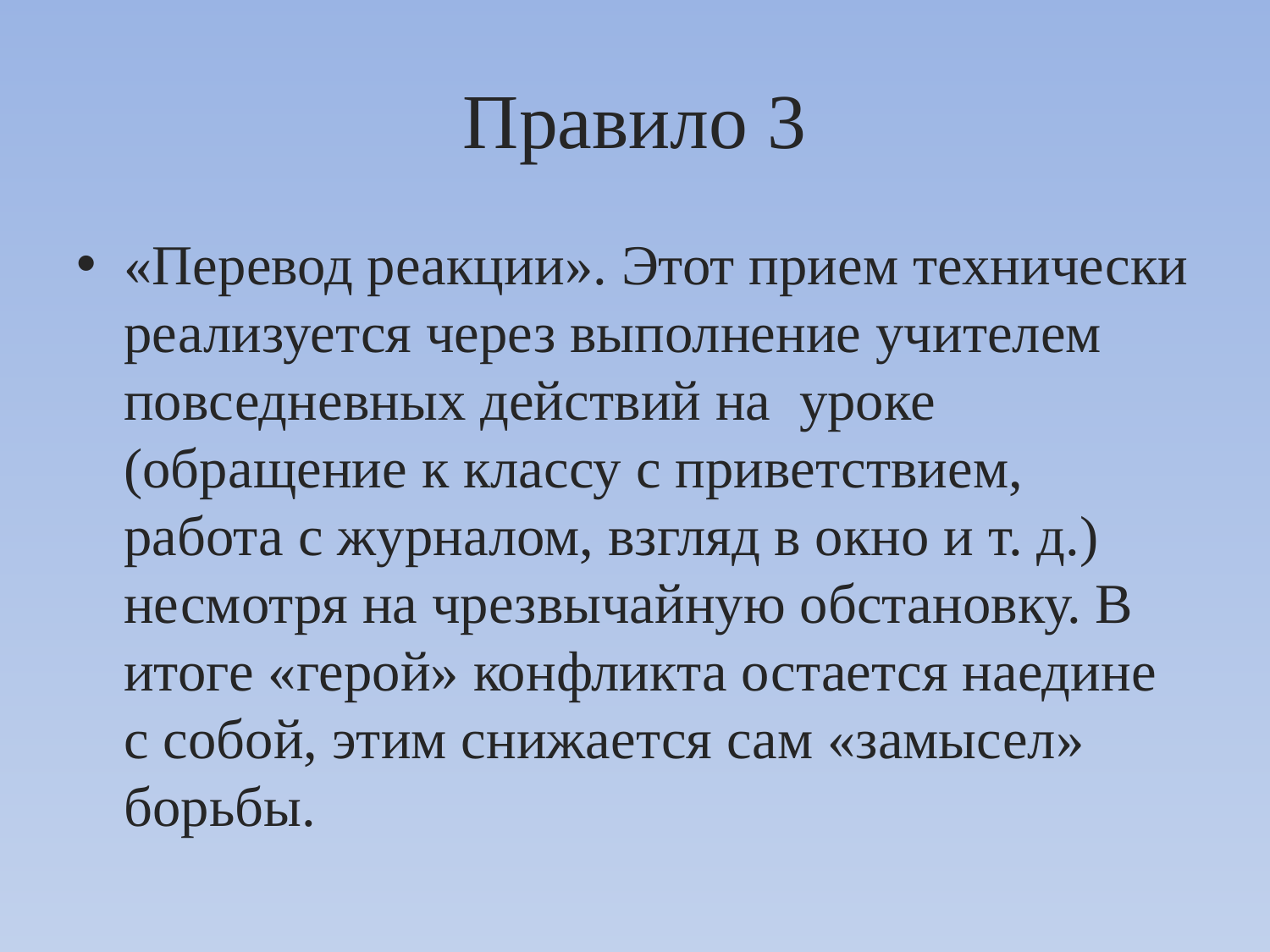

# Правило 3
«Перевод реакции». Этот прием технически реализуется через выполнение учителем повседневных действий на  уроке (обращение к классу с приветствием, работа с журналом, взгляд в окно и т. д.) несмотря на чрезвычайную обстановку. В итоге «герой» конфликта остается наедине с собой, этим снижается сам «замысел» борьбы.